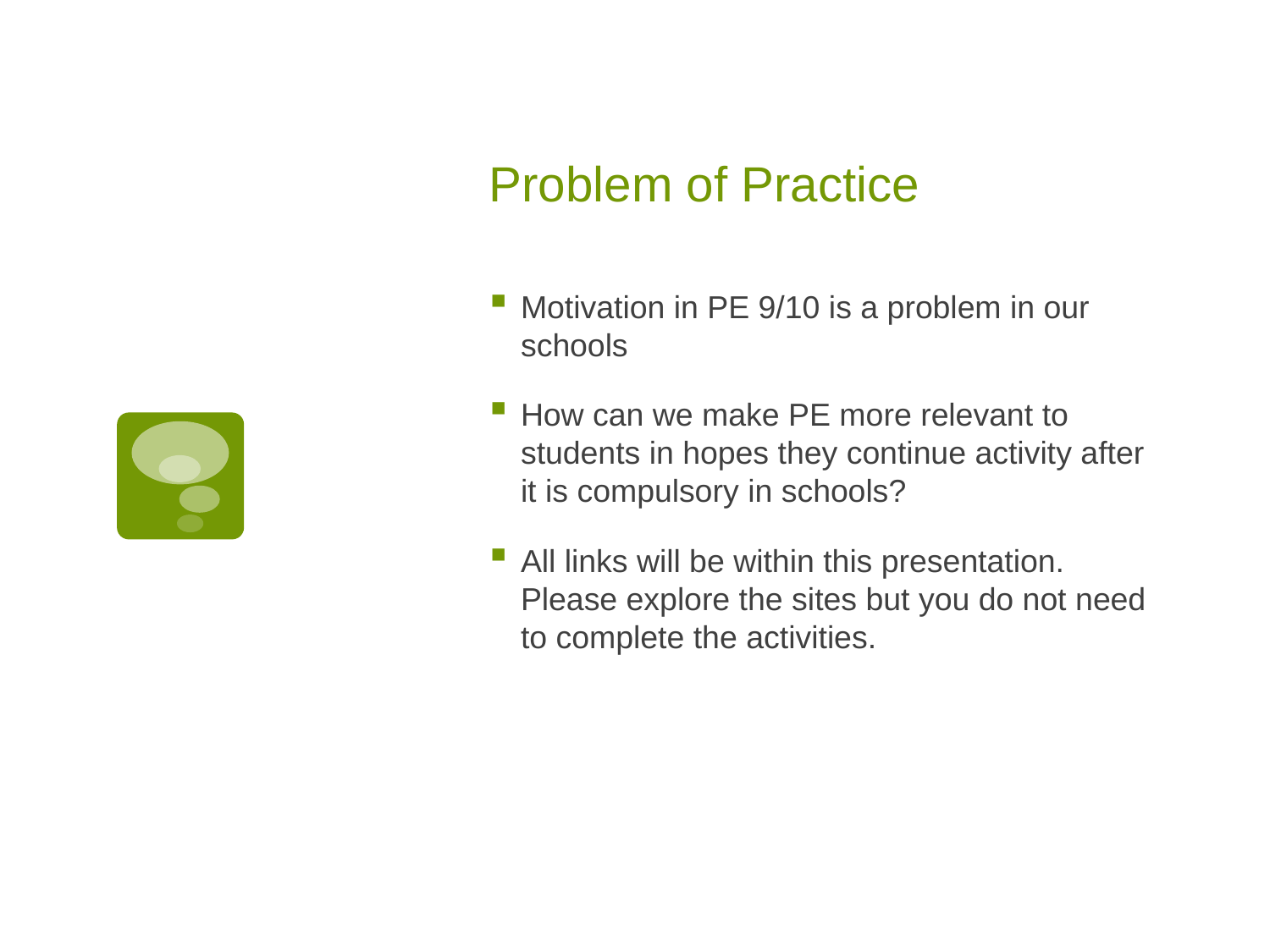

# Problem of Practice
Motivation in PE 9/10 is a problem in our schools
How can we make PE more relevant to students in hopes they continue activity after it is compulsory in schools?
All links will be within this presentation. Please explore the sites but you do not need to complete the activities.